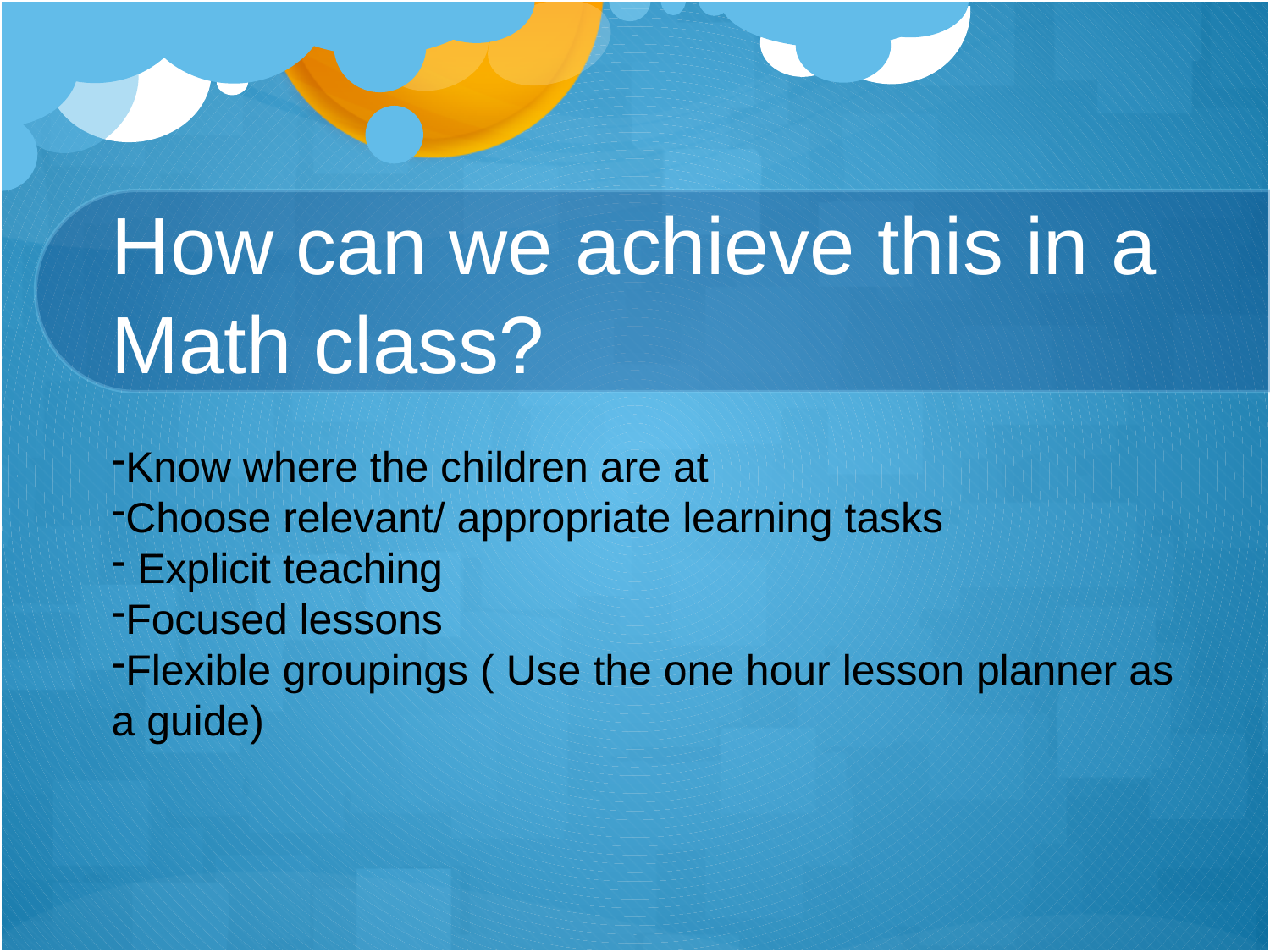

# How can we achieve this in a Math class?
Know where the children are at
Choose relevant/ appropriate learning tasks
 Explicit teaching
Focused lessons
Flexible groupings ( Use the one hour lesson planner as a guide)